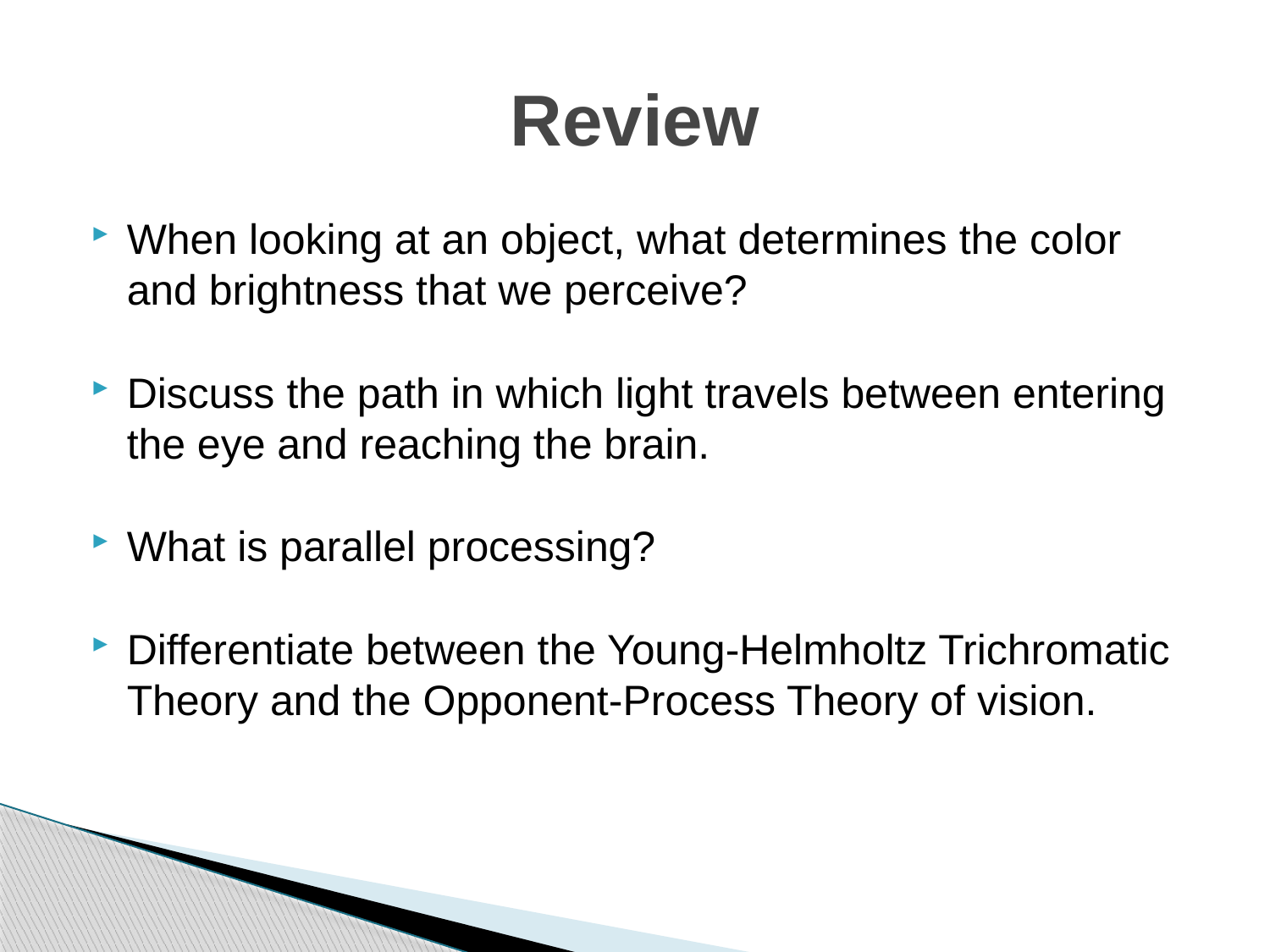

# Review
When looking at an object, what determines the color and brightness that we perceive?

Discuss the path in which light travels between entering the eye and reaching the brain.

What is parallel processing?

Differentiate between the Young-Helmholtz Trichromatic Theory and the Opponent-Process Theory of vision.